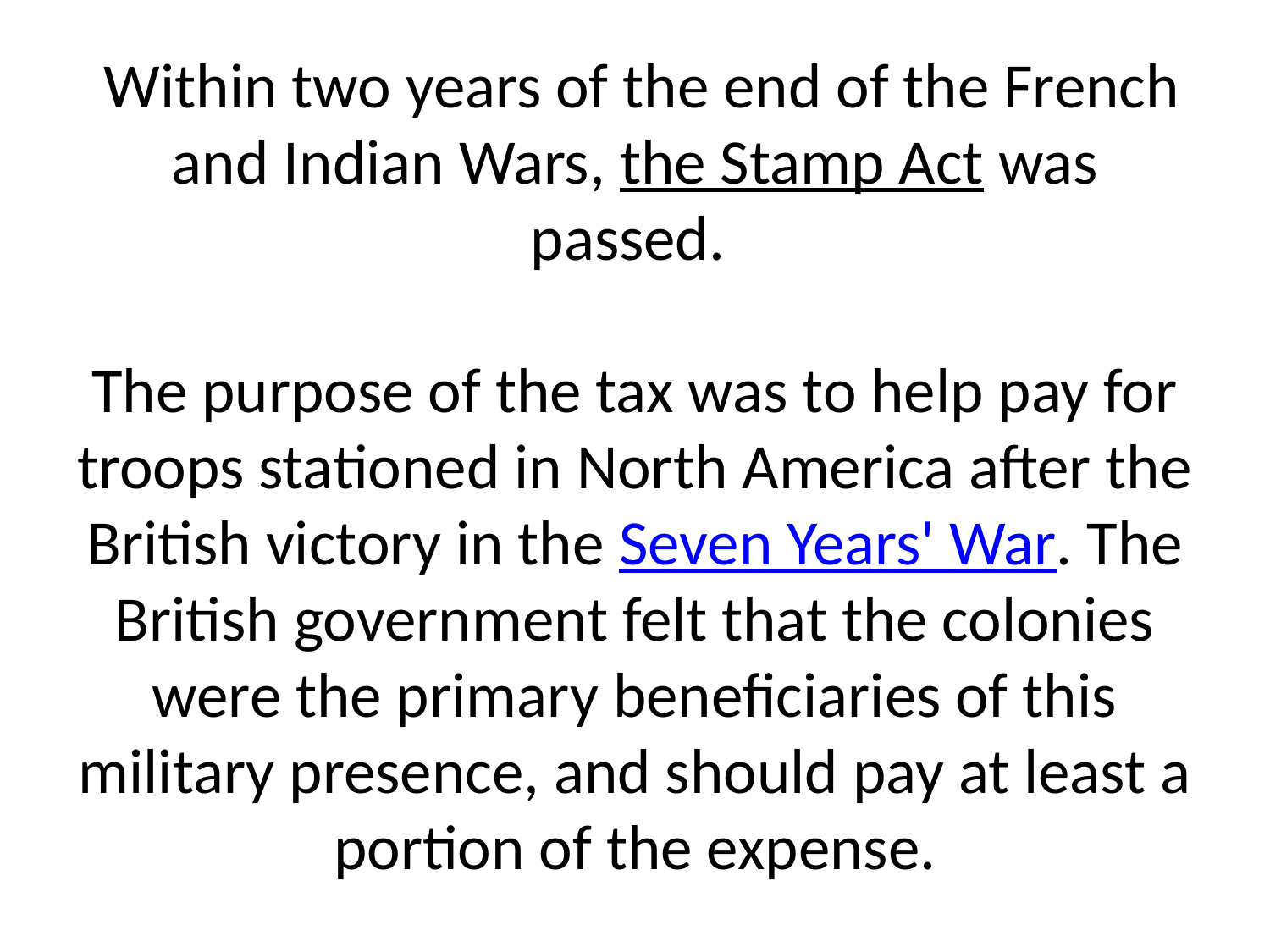

# Within two years of the end of the French and Indian Wars, the Stamp Act was passed. The purpose of the tax was to help pay for troops stationed in North America after the British victory in the Seven Years' War. The British government felt that the colonies were the primary beneficiaries of this military presence, and should pay at least a portion of the expense.